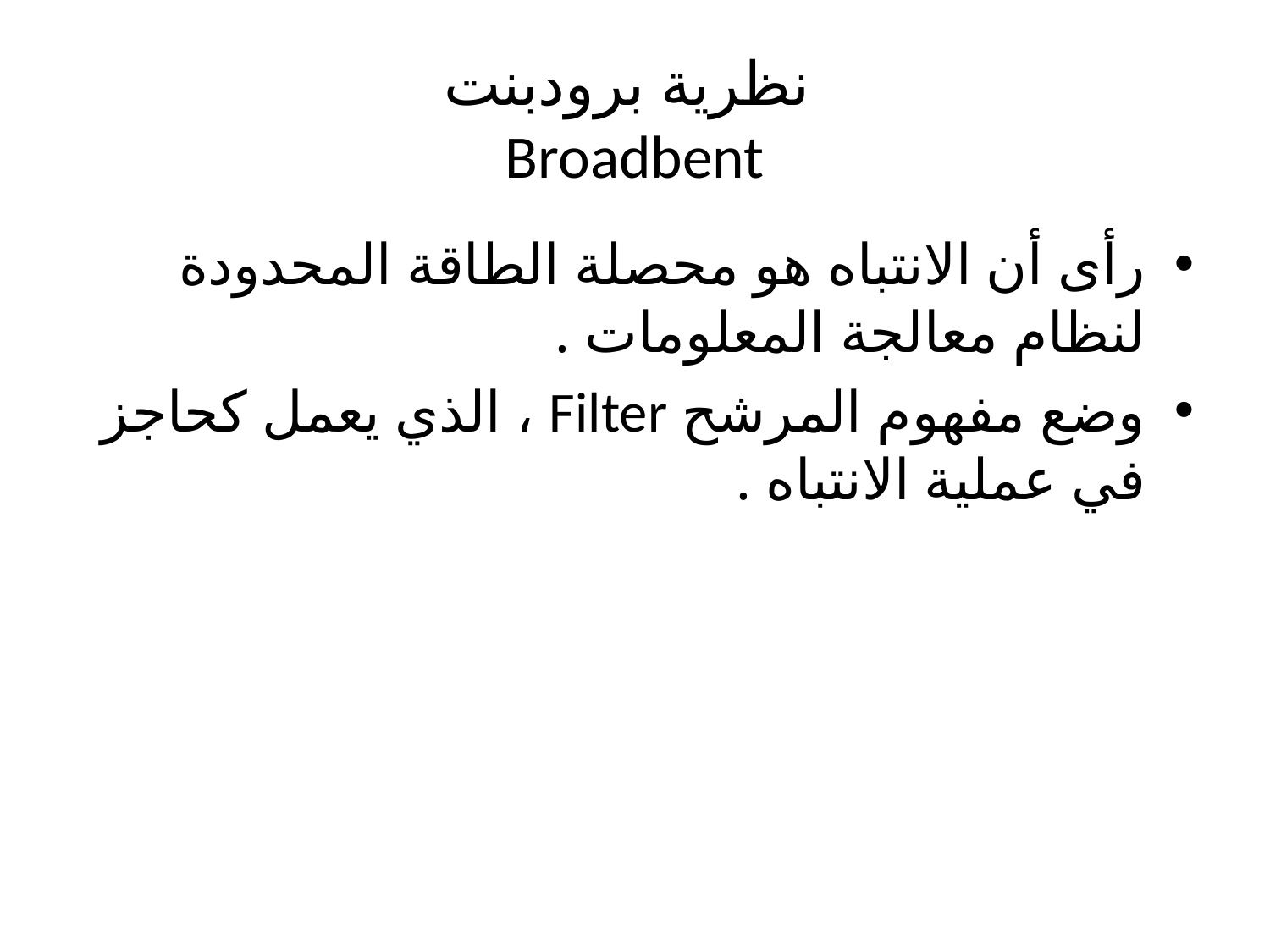

# نظرية برودبنت Broadbent
رأى أن الانتباه هو محصلة الطاقة المحدودة لنظام معالجة المعلومات .
وضع مفهوم المرشح Filter ، الذي يعمل كحاجز في عملية الانتباه .